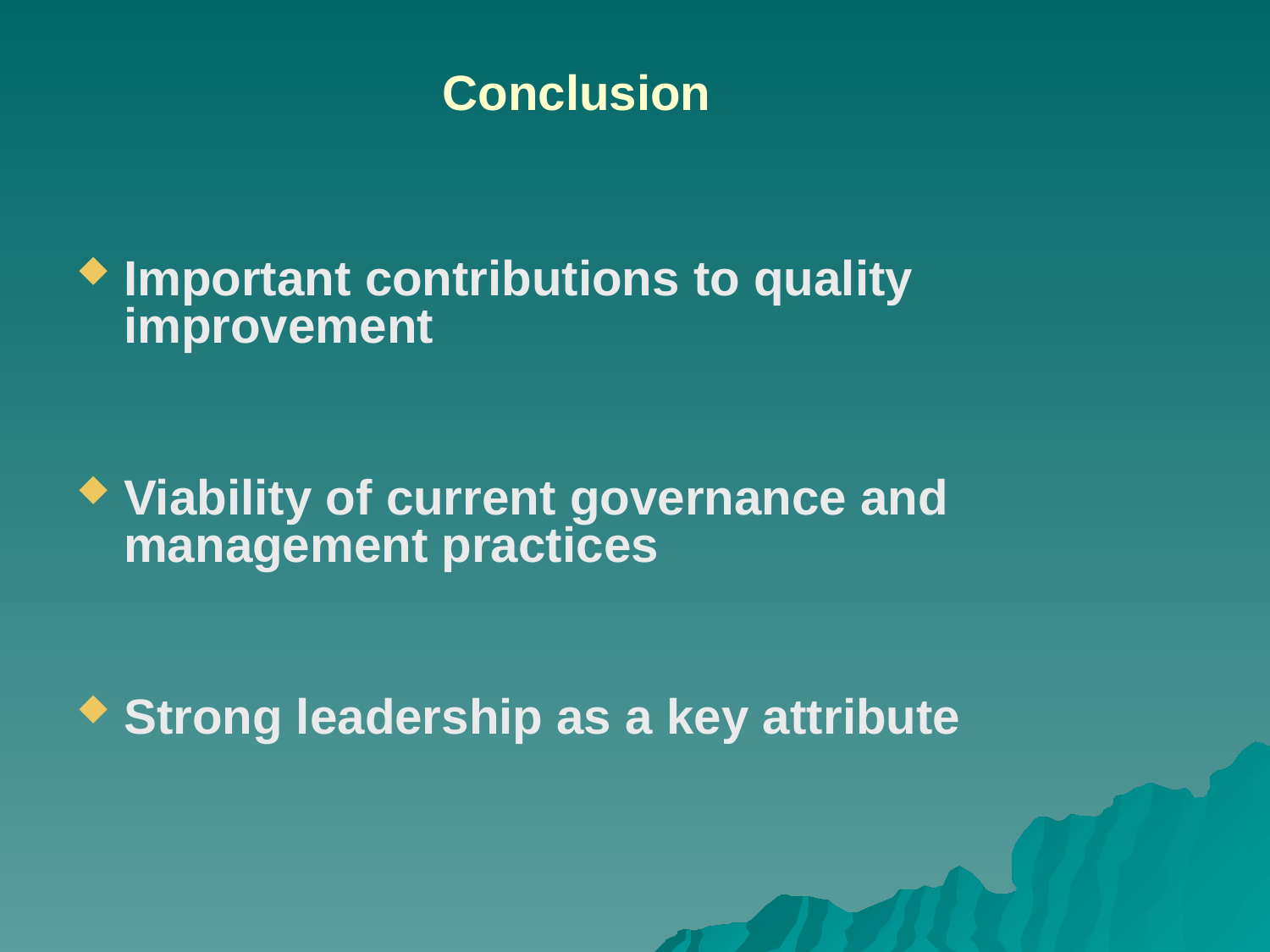

Conclusion

Important contributions to quality improvement

Viability of current governance and management practices

Strong leadership as a key attribute